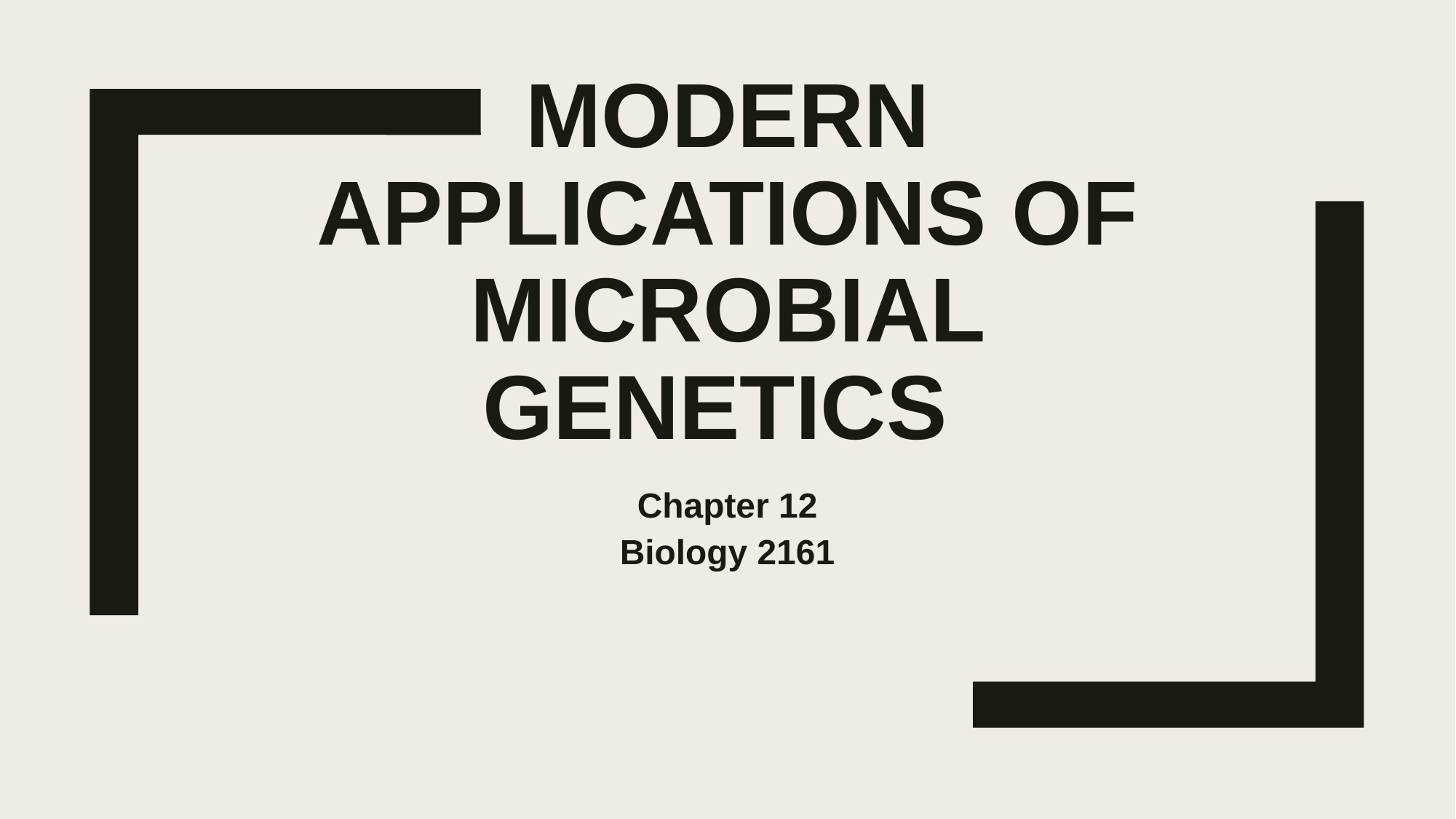

# Modern Applications of Microbial Genetics
Chapter 12
Biology 2161